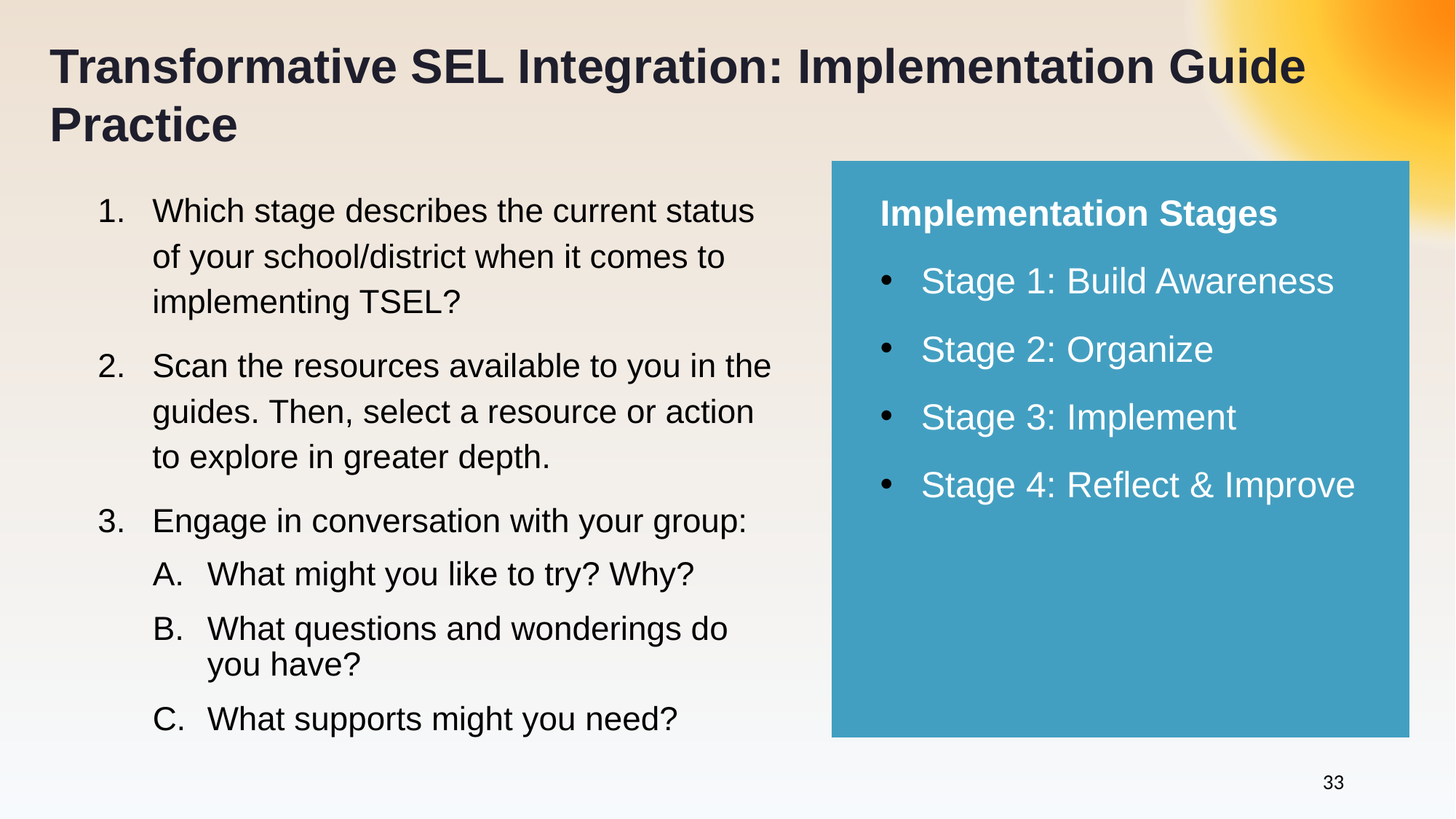

# Transformative SEL Integration: Implementation Guide Practice
Which stage describes the current status of your school/district when it comes to implementing TSEL?
Scan the resources available to you in the guides. Then, select a resource or action to explore in greater depth.
Engage in conversation with your group:
What might you like to try? Why?
What questions and wonderings do you have?
What supports might you need?
Implementation Stages
Stage 1: Build Awareness
Stage 2: Organize
Stage 3: Implement
Stage 4: Reflect & Improve
33